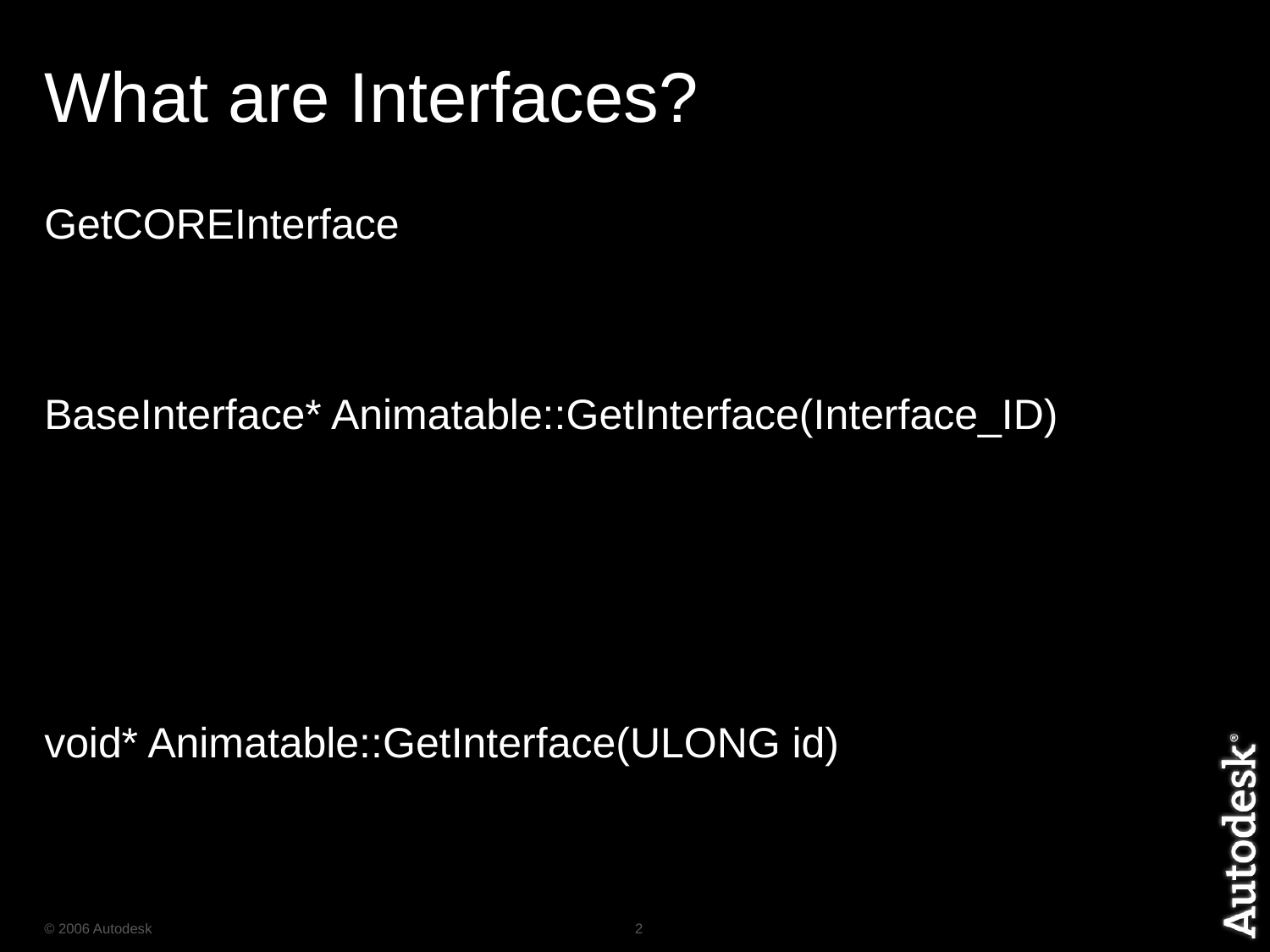

# What are Interfaces?
GetCOREInterface

BaseInterface* Animatable::GetInterface(Interface_ID)

void* Animatable::GetInterface(ULONG id)